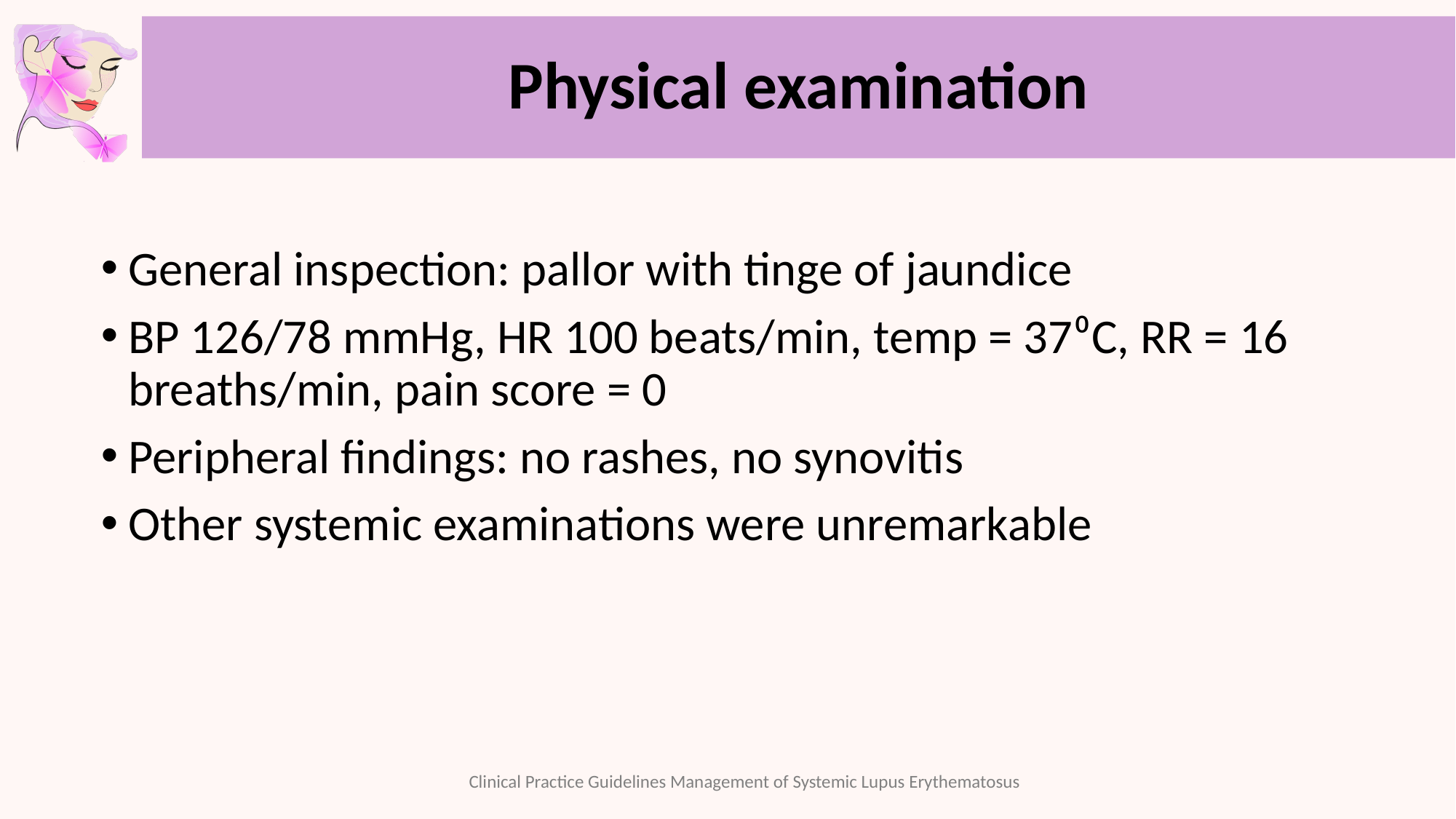

# Physical examination
General inspection: pallor with tinge of jaundice
BP 126/78 mmHg, HR 100 beats/min, temp = 37⁰C, RR = 16 breaths/min, pain score = 0
Peripheral findings: no rashes, no synovitis
Other systemic examinations were unremarkable